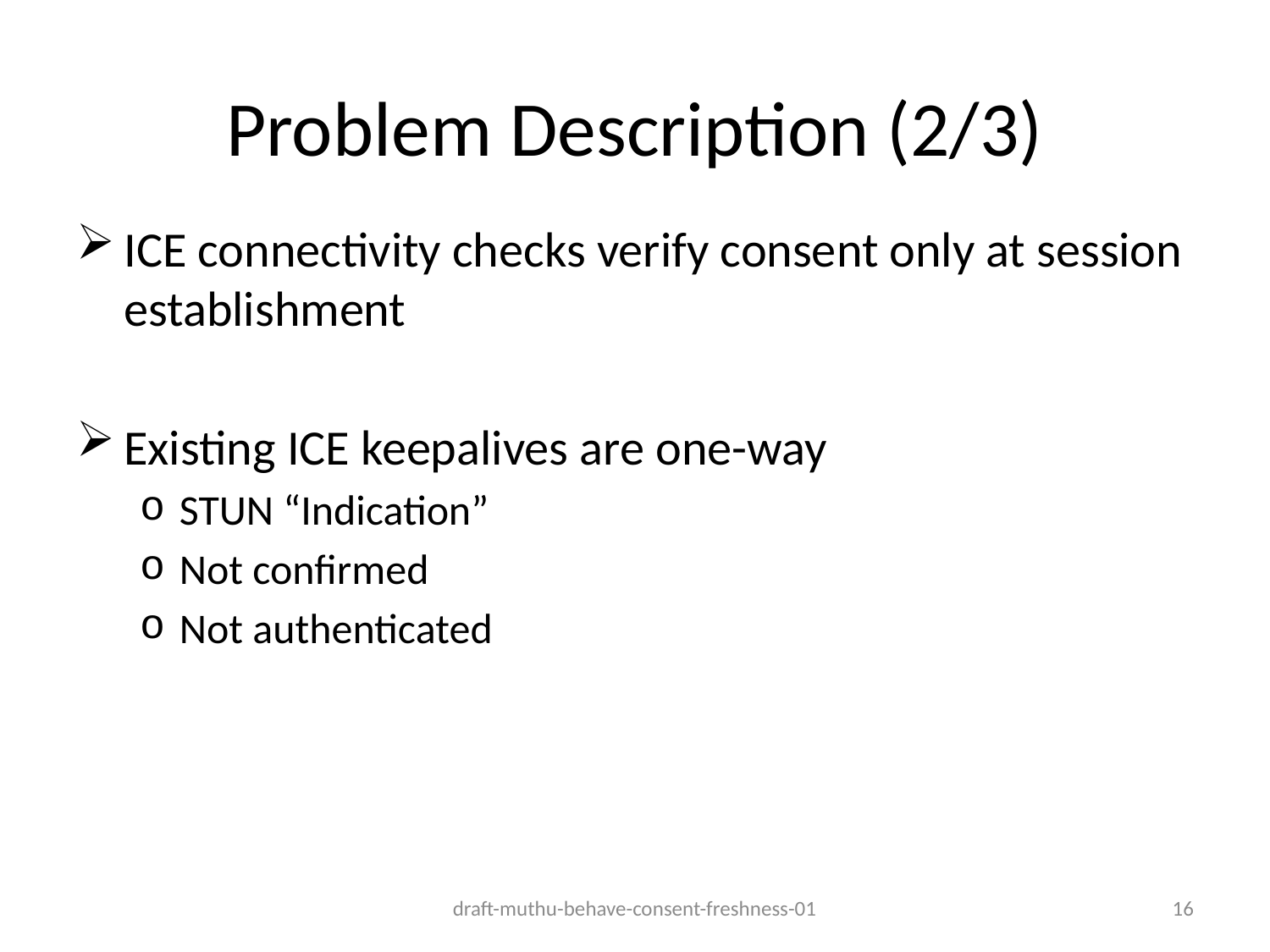

# Problem Description (2/3)
ICE connectivity checks verify consent only at session establishment

Existing ICE keepalives are one-way
STUN “Indication”
Not confirmed
Not authenticated

draft-muthu-behave-consent-freshness-01
16